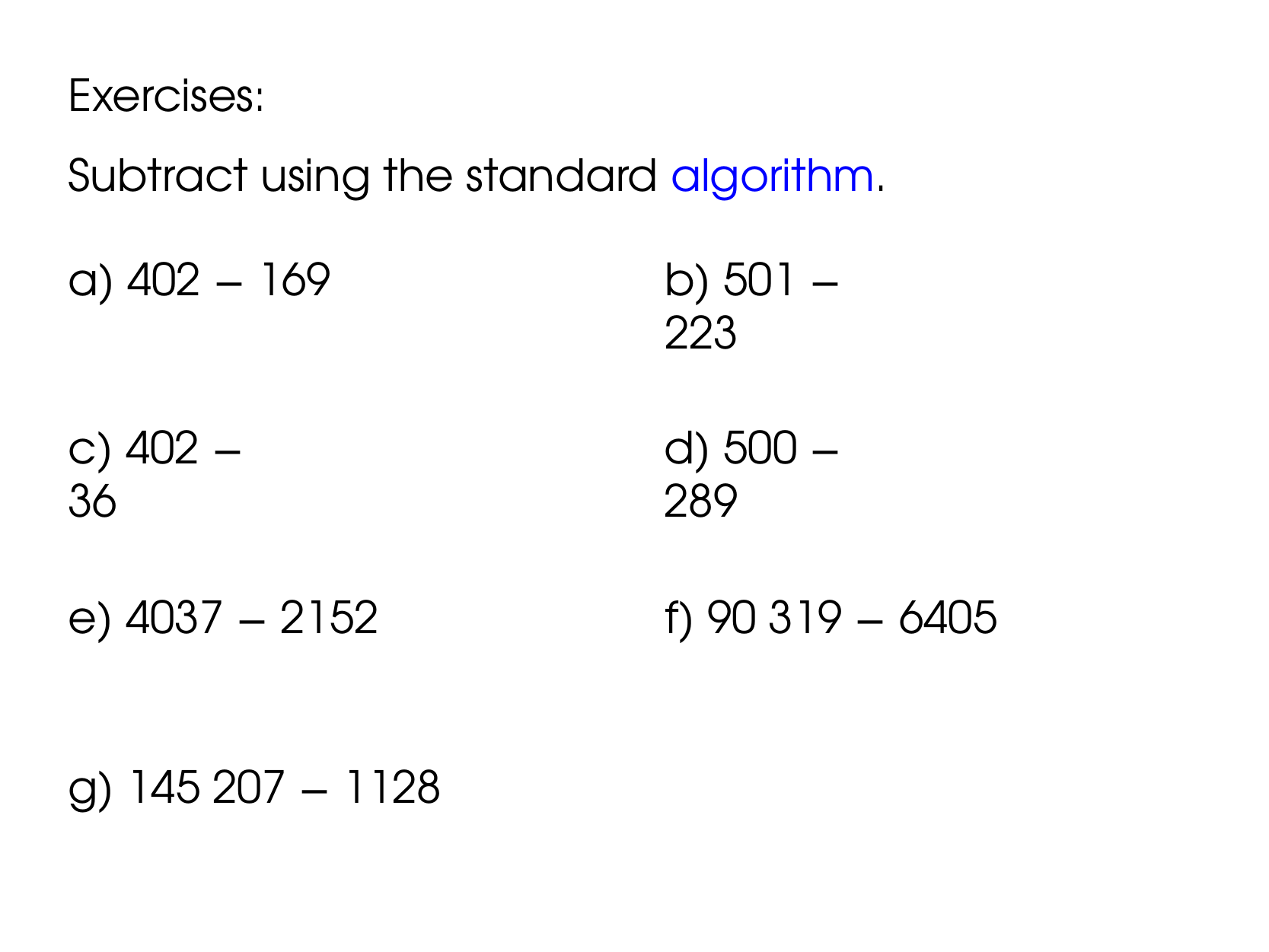

Exercises:
Subtract using the standard algorithm.
a) 402 − 169
b) 501 − 223
c) 402 − 36
d) 500 − 289
e) 4037 − 2152
f) 90 319 − 6405
g) 145 207 − 1128